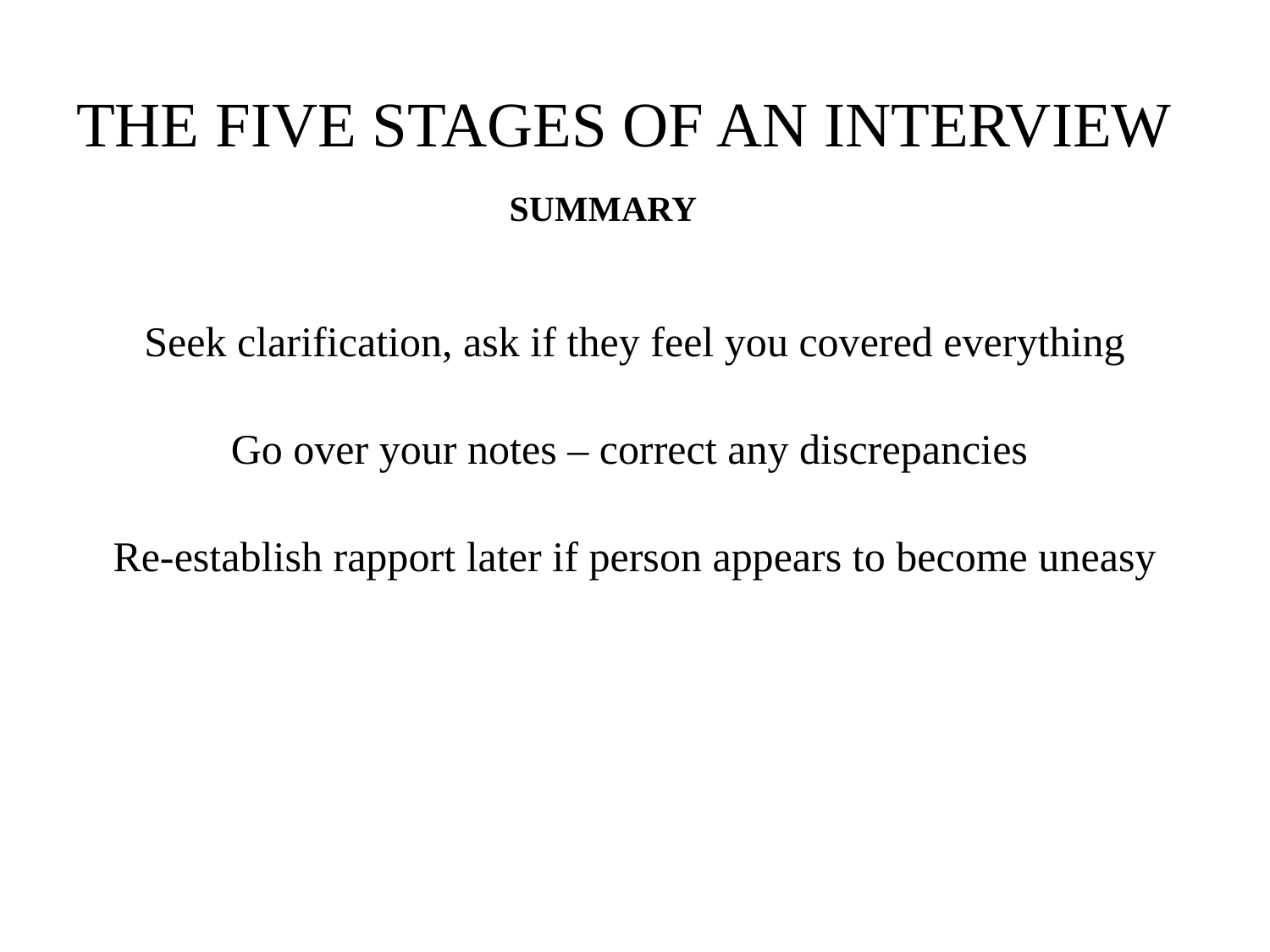

# THE FIVE STAGES OF AN INTERVIEW
SUMMARY

Seek clarification, ask if they feel you covered everything

Go over your notes – correct any discrepancies

Re-establish rapport later if person appears to become uneasy